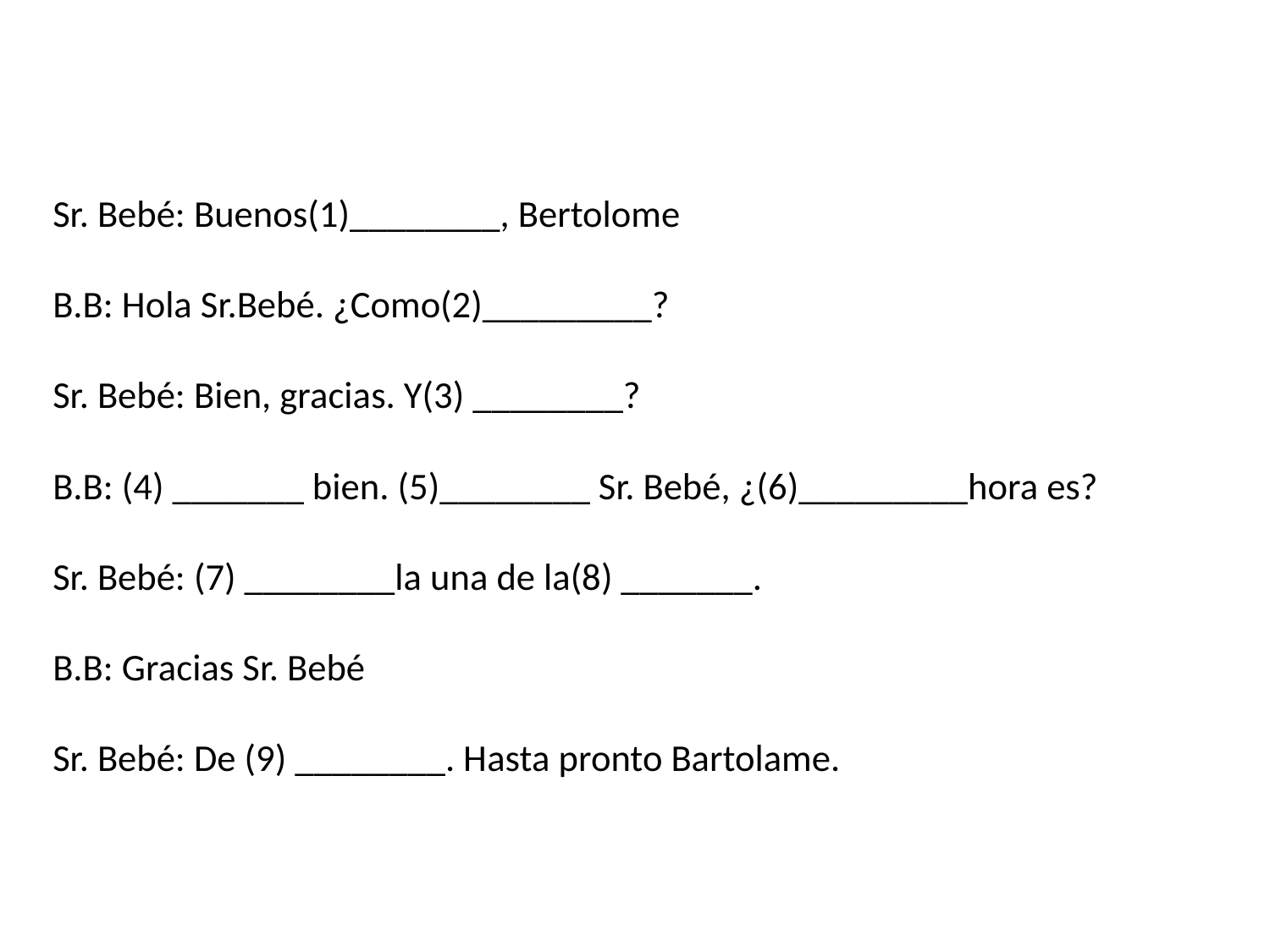

# Sr. Bebé: Buenos(1)________, Bertolome B.B: Hola Sr.Bebé. ¿Como(2)_________? Sr. Bebé: Bien, gracias. Y(3) ________? B.B: (4) _______ bien. (5)________ Sr. Bebé, ¿(6)_________hora es? Sr. Bebé: (7) ________la una de la(8) _______. B.B: Gracias Sr. Bebé Sr. Bebé: De (9) ________. Hasta pronto Bartolame.